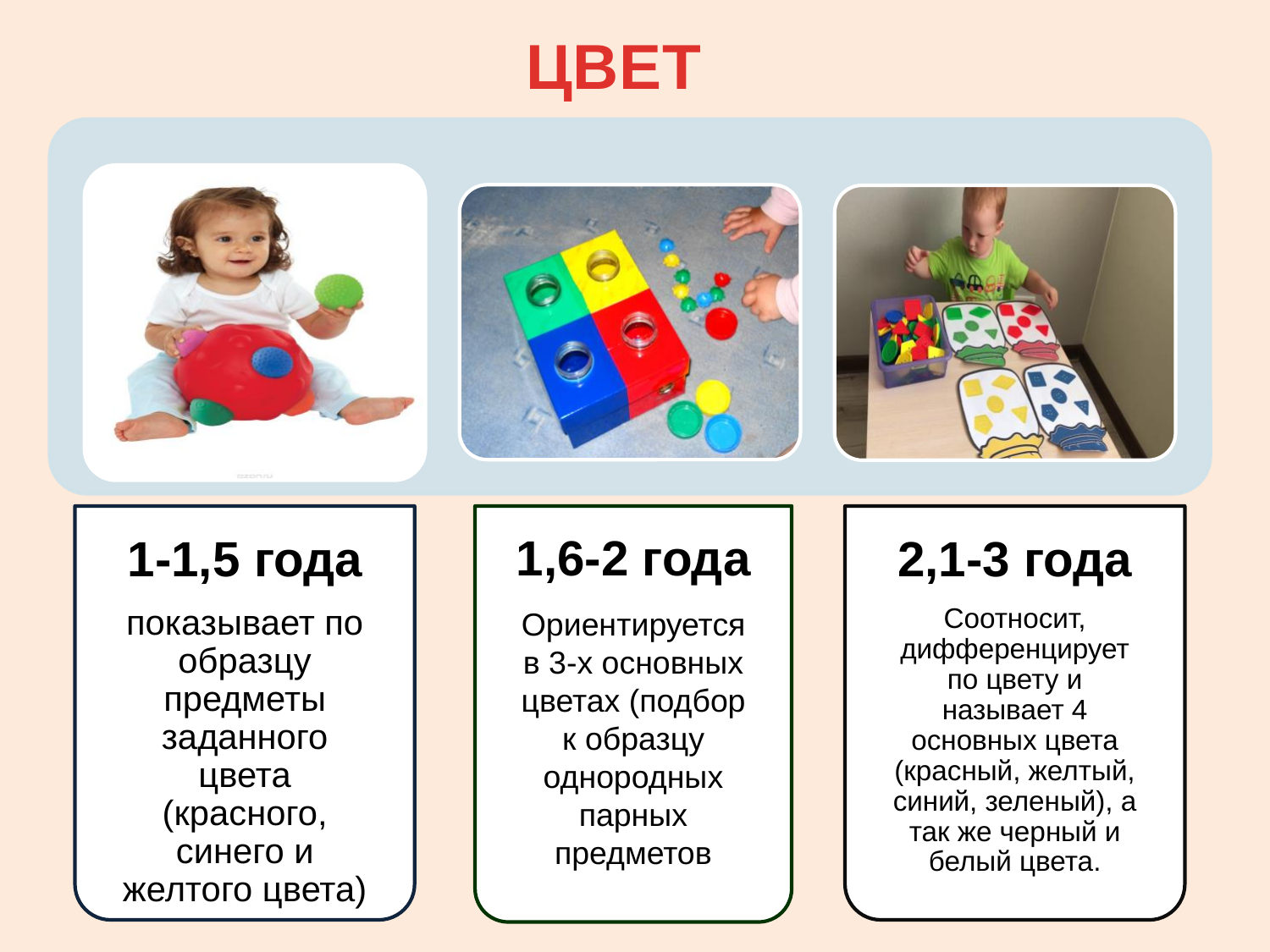

ЦВЕТ
1-1,5 года
показывает по образцу предметы заданного цвета (красного, синего и желтого цвета)
1,6-2 года
Ориентируется в 3-х основных цветах (подбор к образцу однородных парных предметов
2,1-3 года
Соотносит, дифференцирует по цвету и называет 4 основных цвета (красный, желтый, синий, зеленый), а так же черный и белый цвета.